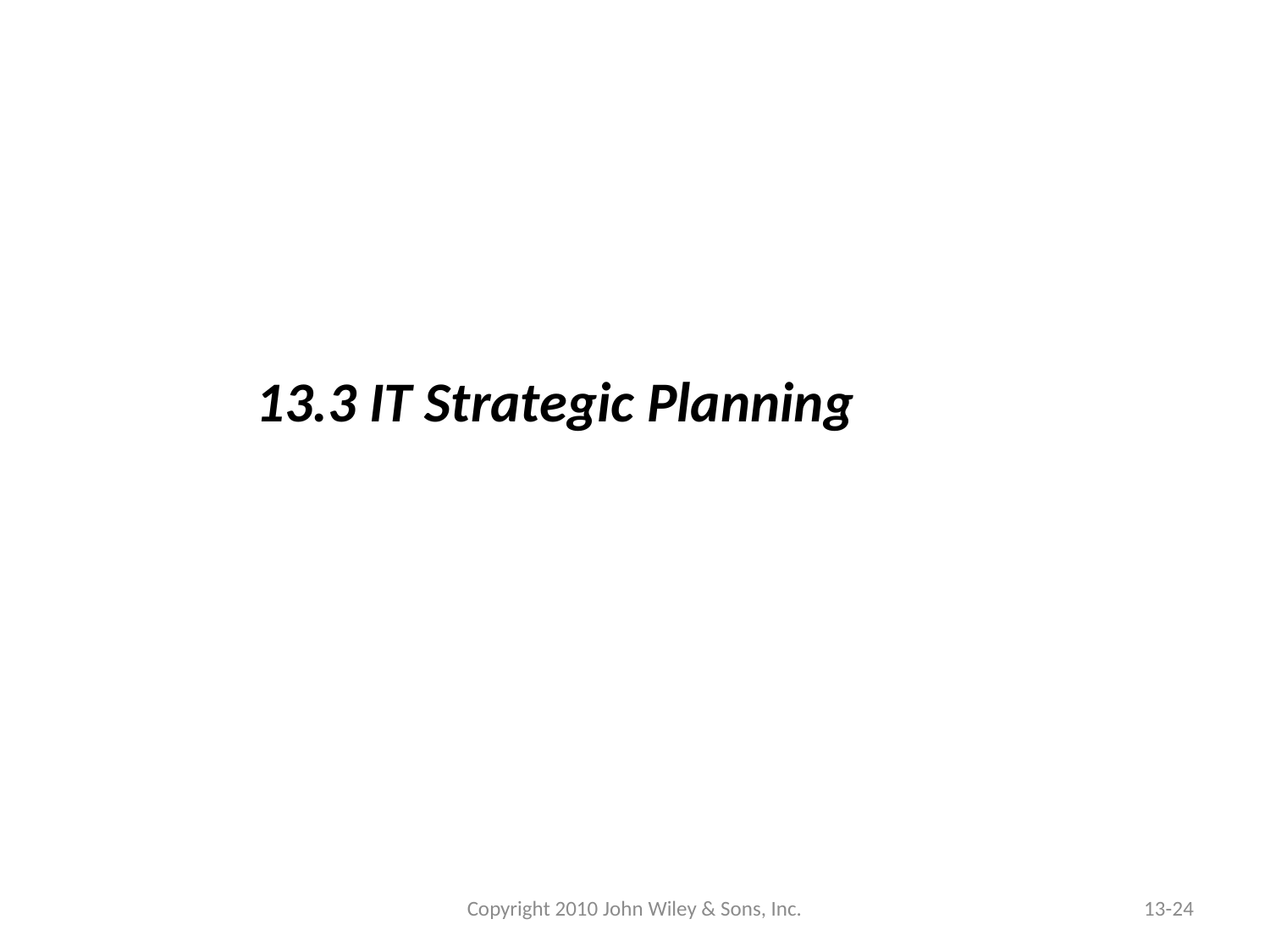

13.3 IT Strategic Planning
Copyright 2010 John Wiley & Sons, Inc.
13-24